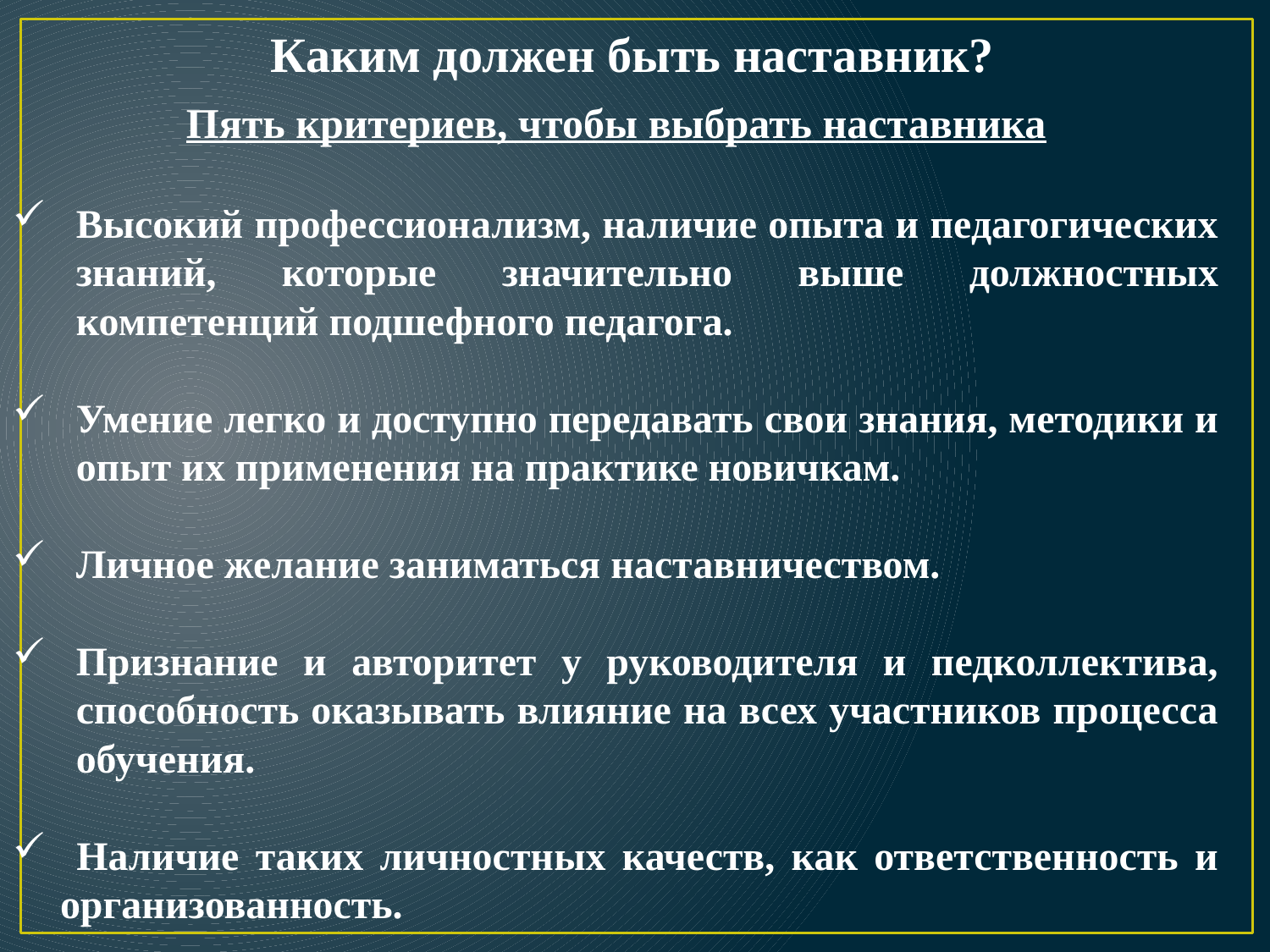

Каким должен быть наставник?
Пять критериев, чтобы выбрать наставника

Высокий профессионализм, наличие опыта и педагогических знаний, которые значительно выше должностных компетенций подшефного педагога.

Умение легко и доступно передавать свои знания, методики и опыт их применения на практике новичкам.

Личное желание заниматься наставничеством.

Признание и авторитет у руководителя и педколлектива, способность оказывать влияние на всех участников процесса обучения.

 Наличие таких личностных качеств, как ответственность и организованность.